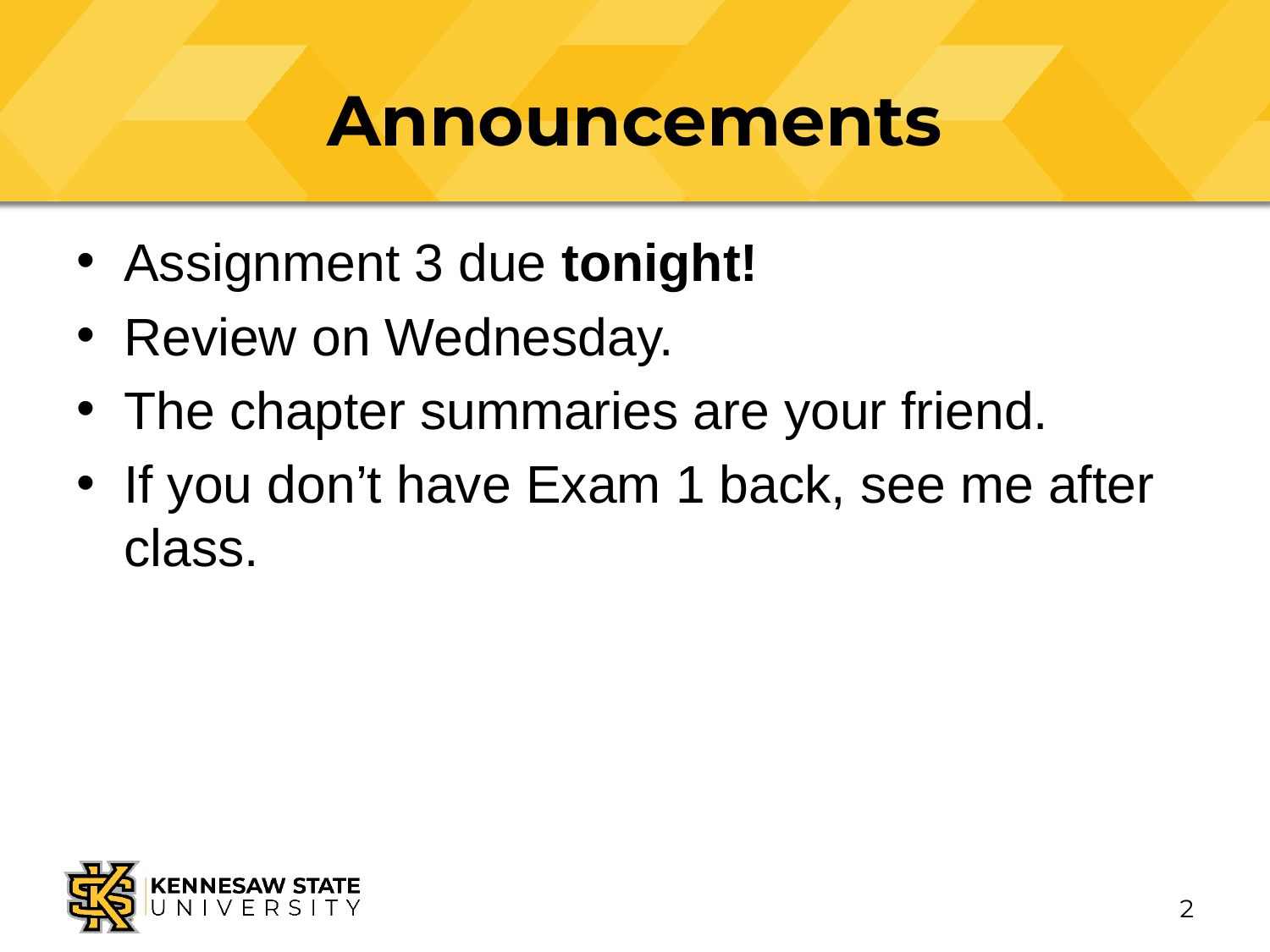

# Announcements
Assignment 3 due tonight!
Review on Wednesday.
The chapter summaries are your friend.
If you don’t have Exam 1 back, see me after class.
2